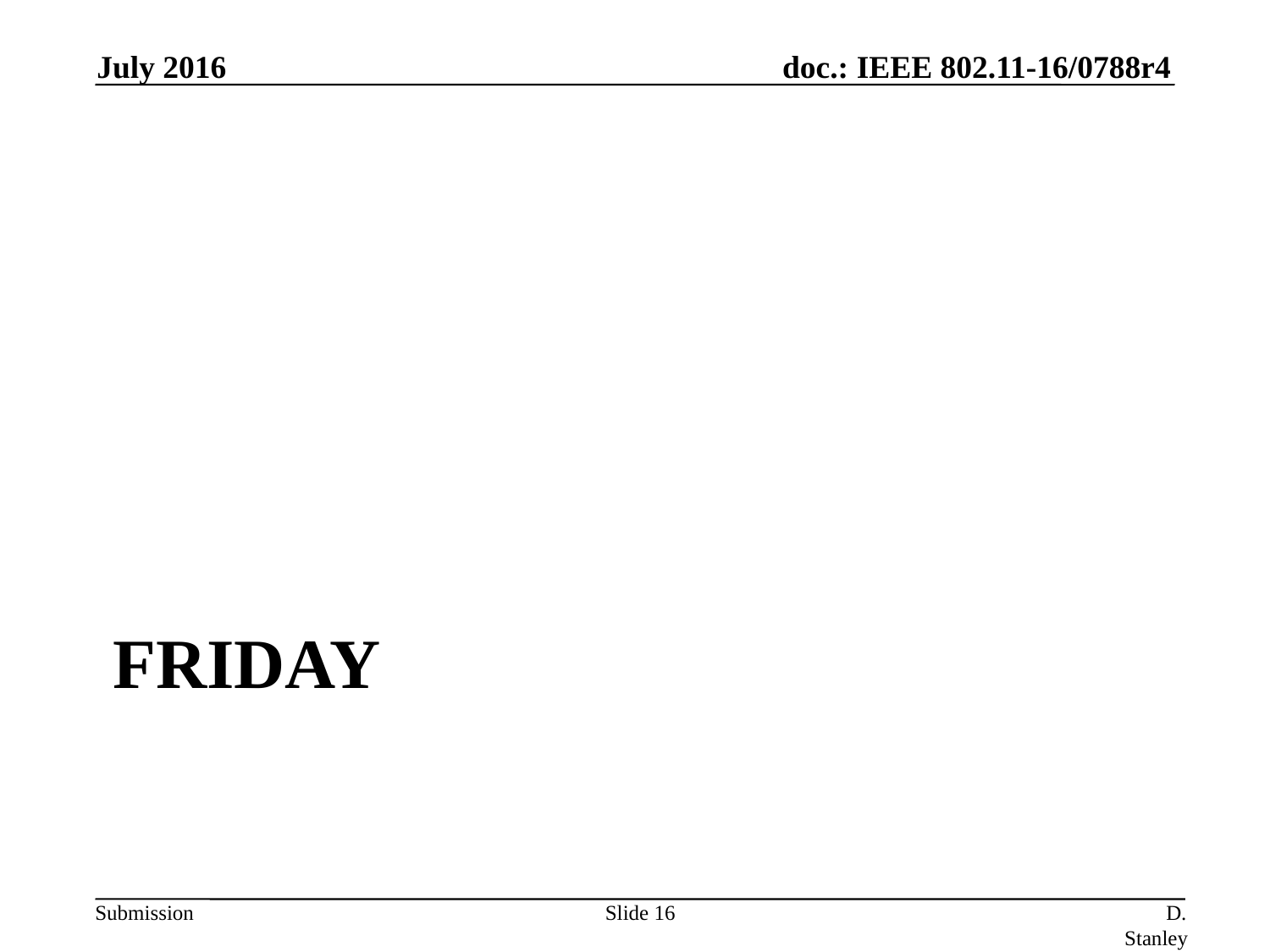

July 2016

# Friday
Slide 16
D. Stanley, HP Enterprise